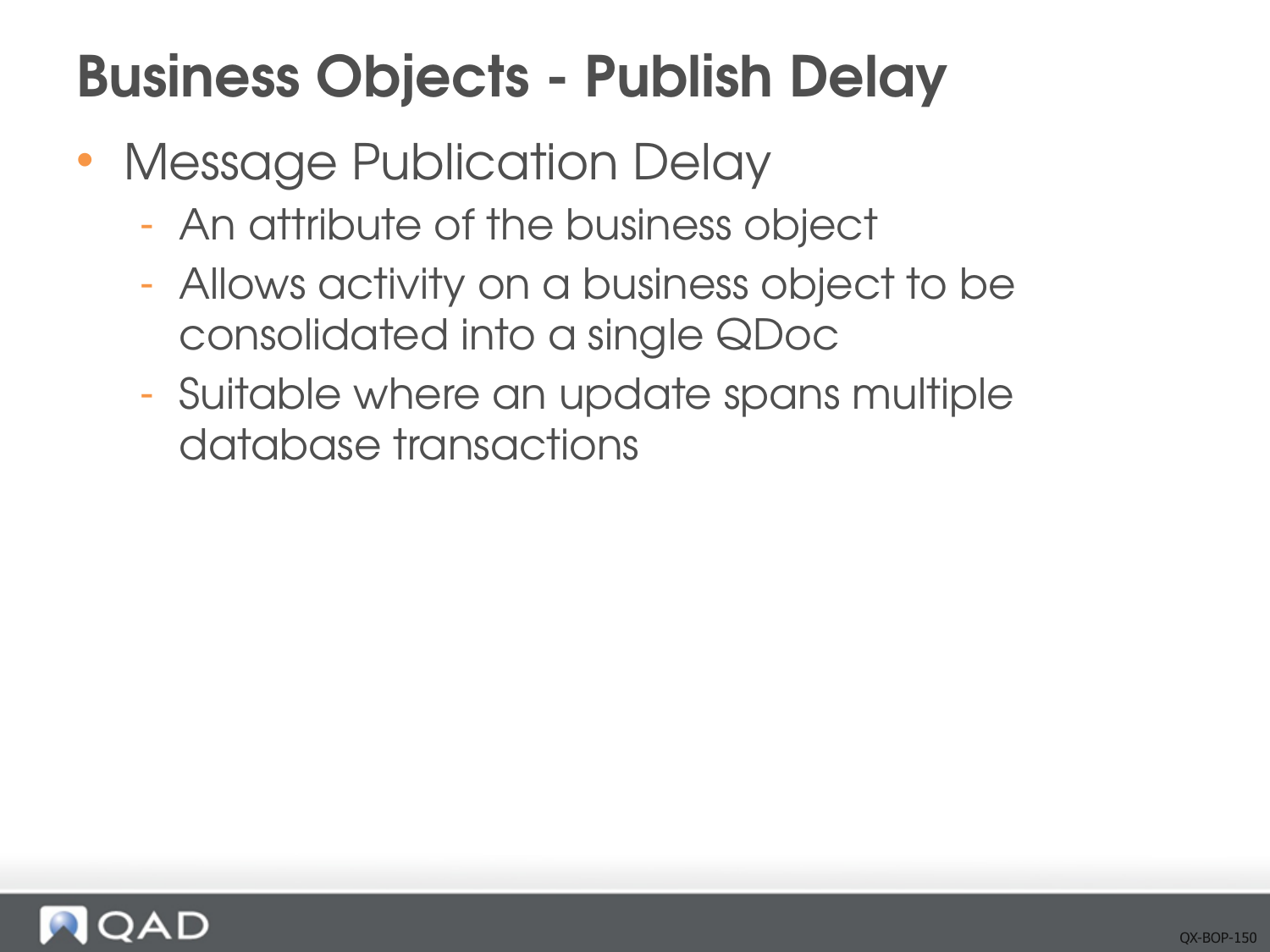

# Business Objects - Publish Delay
Message Publication Delay
An attribute of the business object
Allows activity on a business object to be consolidated into a single QDoc
Suitable where an update spans multiple database transactions

QX-BOP-150